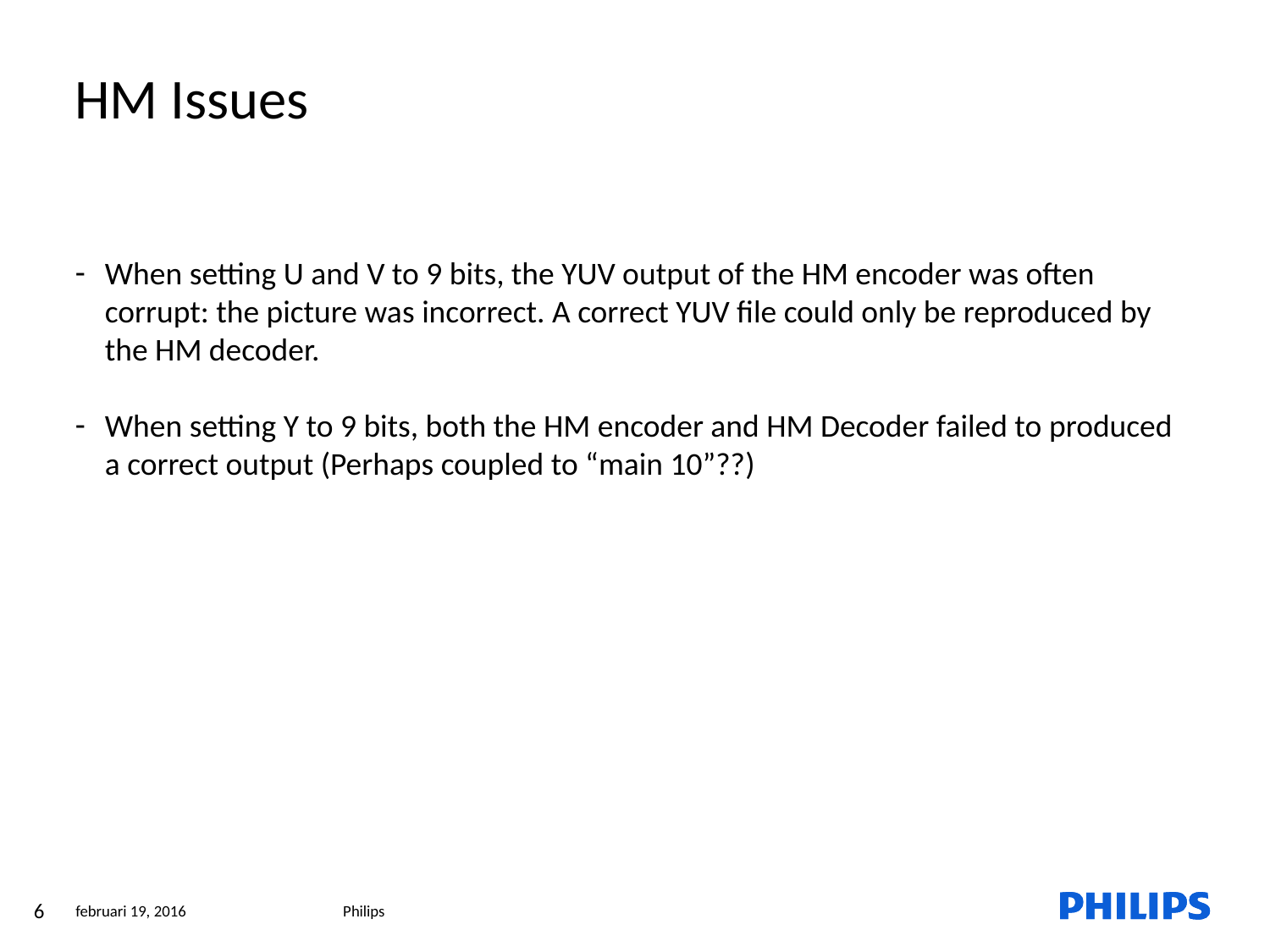

HM Issues

When setting U and V to 9 bits, the YUV output of the HM encoder was often corrupt: the picture was incorrect. A correct YUV file could only be reproduced by the HM decoder.

When setting Y to 9 bits, both the HM encoder and HM Decoder failed to produced a correct output (Perhaps coupled to “main 10”??)

6
februari 19, 2016
Philips